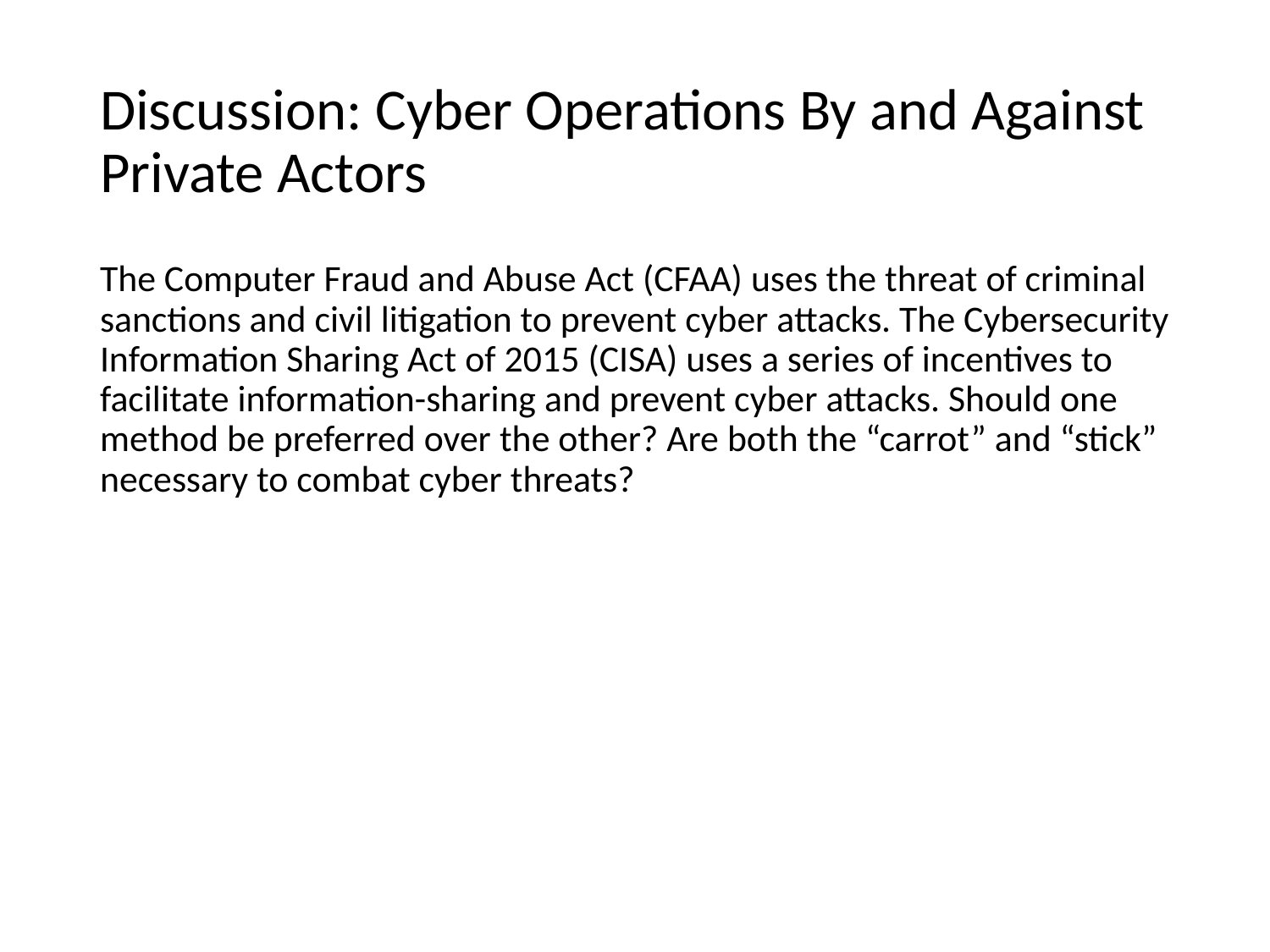

# Discussion: Cyber Operations By and Against Private Actors
The Computer Fraud and Abuse Act (CFAA) uses the threat of criminal sanctions and civil litigation to prevent cyber attacks. The Cybersecurity Information Sharing Act of 2015 (CISA) uses a series of incentives to facilitate information-sharing and prevent cyber attacks. Should one method be preferred over the other? Are both the “carrot” and “stick” necessary to combat cyber threats?